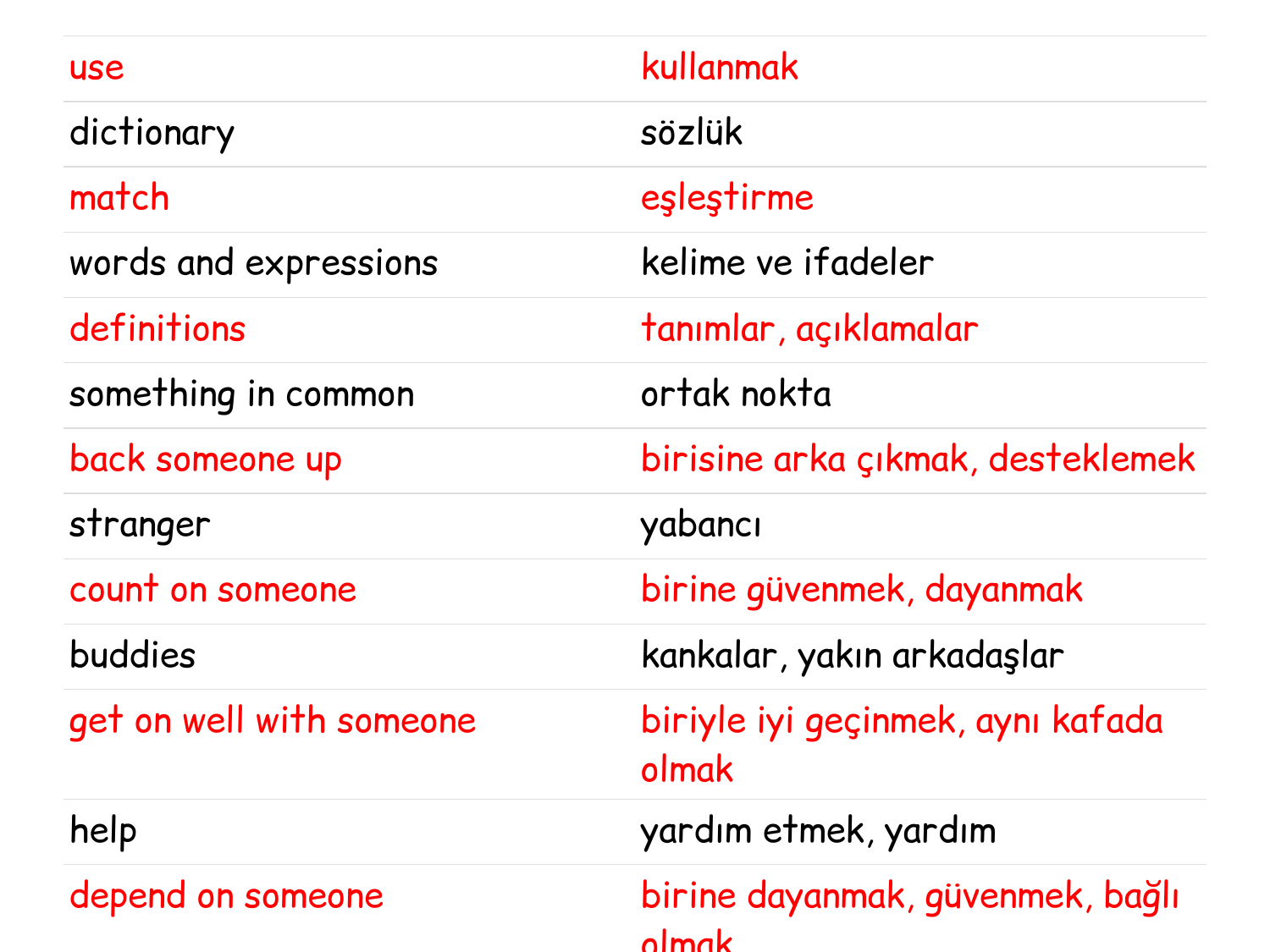

| use | kullanmak |
| --- | --- |
| dictionary | sözlük |
| match | eşleştirme |
| words and expressions | kelime ve ifadeler |
| definitions | tanımlar, açıklamalar |
| something in common | ortak nokta |
| back someone up | birisine arka çıkmak, desteklemek |
| stranger | yabancı |
| count on someone | birine güvenmek, dayanmak |
| buddies | kankalar, yakın arkadaşlar |
| get on well with someone | biriyle iyi geçinmek, aynı kafada olmak |
| help | yardım etmek, yardım |
| depend on someone | birine dayanmak, güvenmek, bağlı olmak |
#